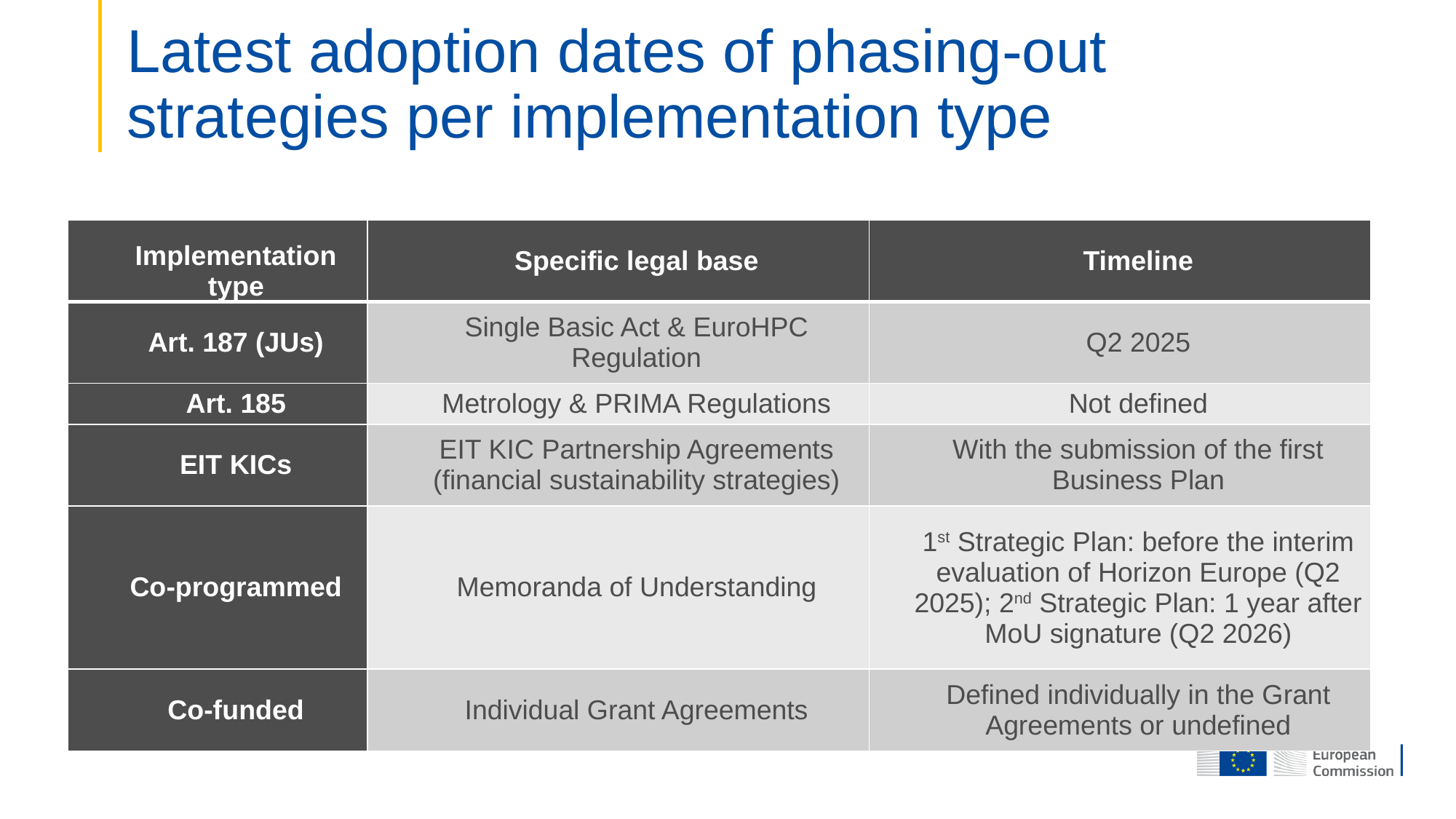

# Latest adoption dates of phasing-out strategies per implementation type
| Implementation type | Specific legal base | Timeline |
| --- | --- | --- |
| Art. 187 (JUs) | Single Basic Act & EuroHPC Regulation | Q2 2025 |
| Art. 185 | Metrology & PRIMA Regulations | Not defined |
| EIT KICs | EIT KIC Partnership Agreements (financial sustainability strategies) | With the submission of the first Business Plan |
| Co-programmed | Memoranda of Understanding | 1st Strategic Plan: before the interim evaluation of Horizon Europe (Q2 2025); 2nd Strategic Plan: 1 year after MoU signature (Q2 2026) |
| Co-funded | Individual Grant Agreements | Defined individually in the Grant Agreements or undefined |